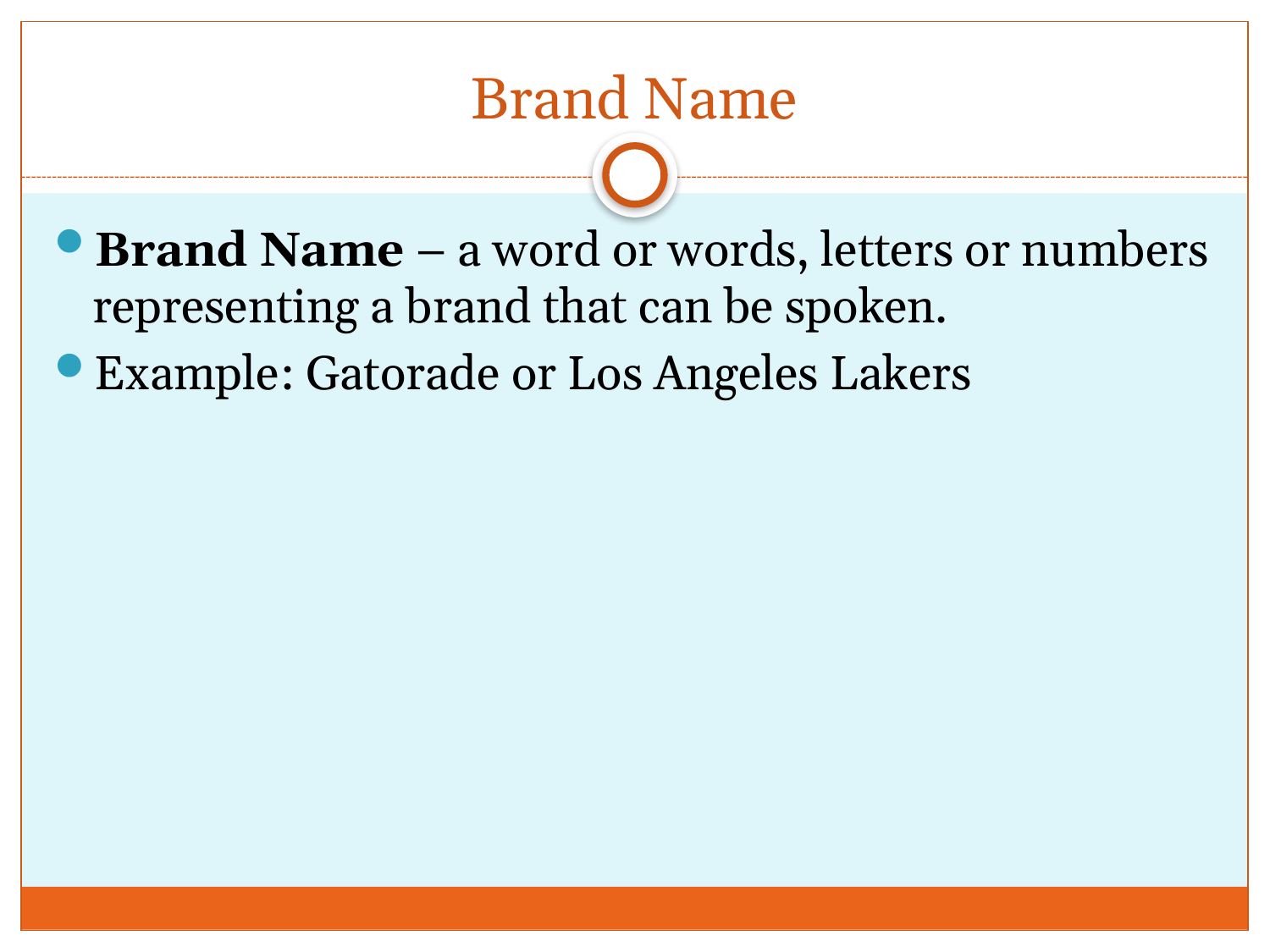

# Brand Name
Brand Name – a word or words, letters or numbers representing a brand that can be spoken.
Example: Gatorade or Los Angeles Lakers